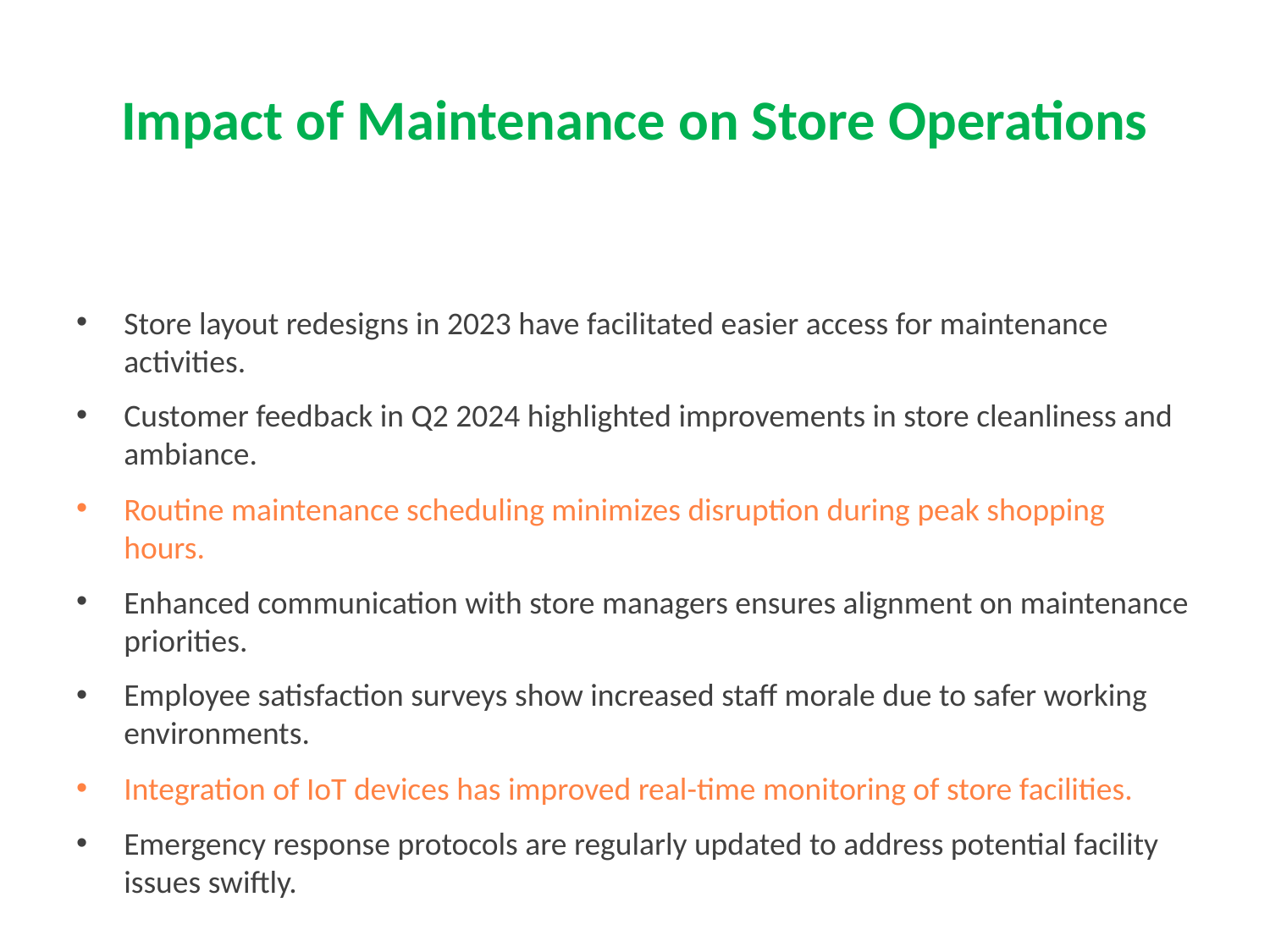

# Impact of Maintenance on Store Operations

Store layout redesigns in 2023 have facilitated easier access for maintenance activities.
Customer feedback in Q2 2024 highlighted improvements in store cleanliness and ambiance.
Routine maintenance scheduling minimizes disruption during peak shopping hours.
Enhanced communication with store managers ensures alignment on maintenance priorities.
Employee satisfaction surveys show increased staff morale due to safer working environments.
Integration of IoT devices has improved real-time monitoring of store facilities.
Emergency response protocols are regularly updated to address potential facility issues swiftly.